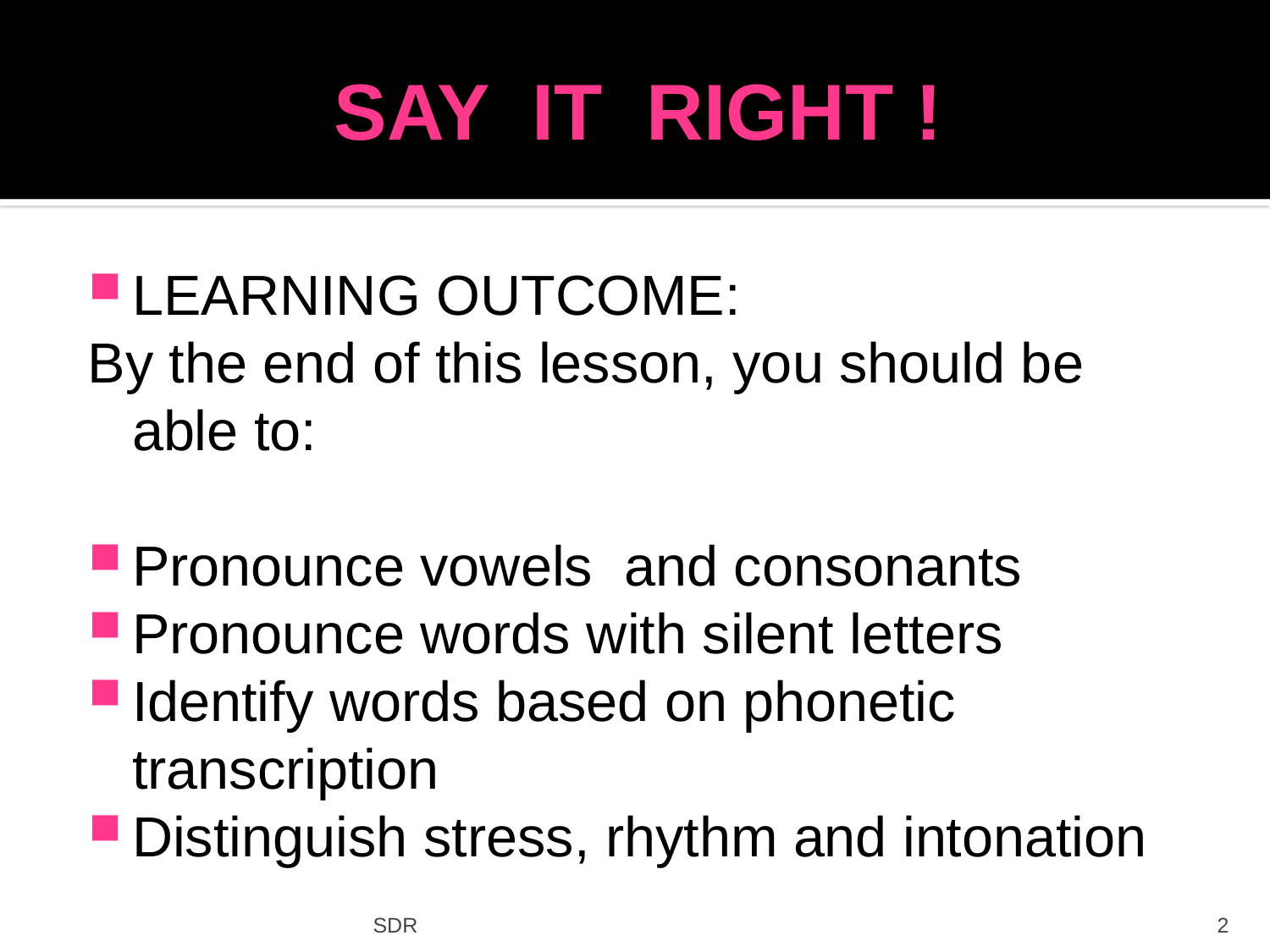

# SAY  IT  RIGHT !
LEARNING OUTCOME:
By the end of this lesson, you should be able to:

Pronounce vowels  and consonants
Pronounce words with silent letters
Identify words based on phonetic transcription
Distinguish stress, rhythm and intonation

SDR
2